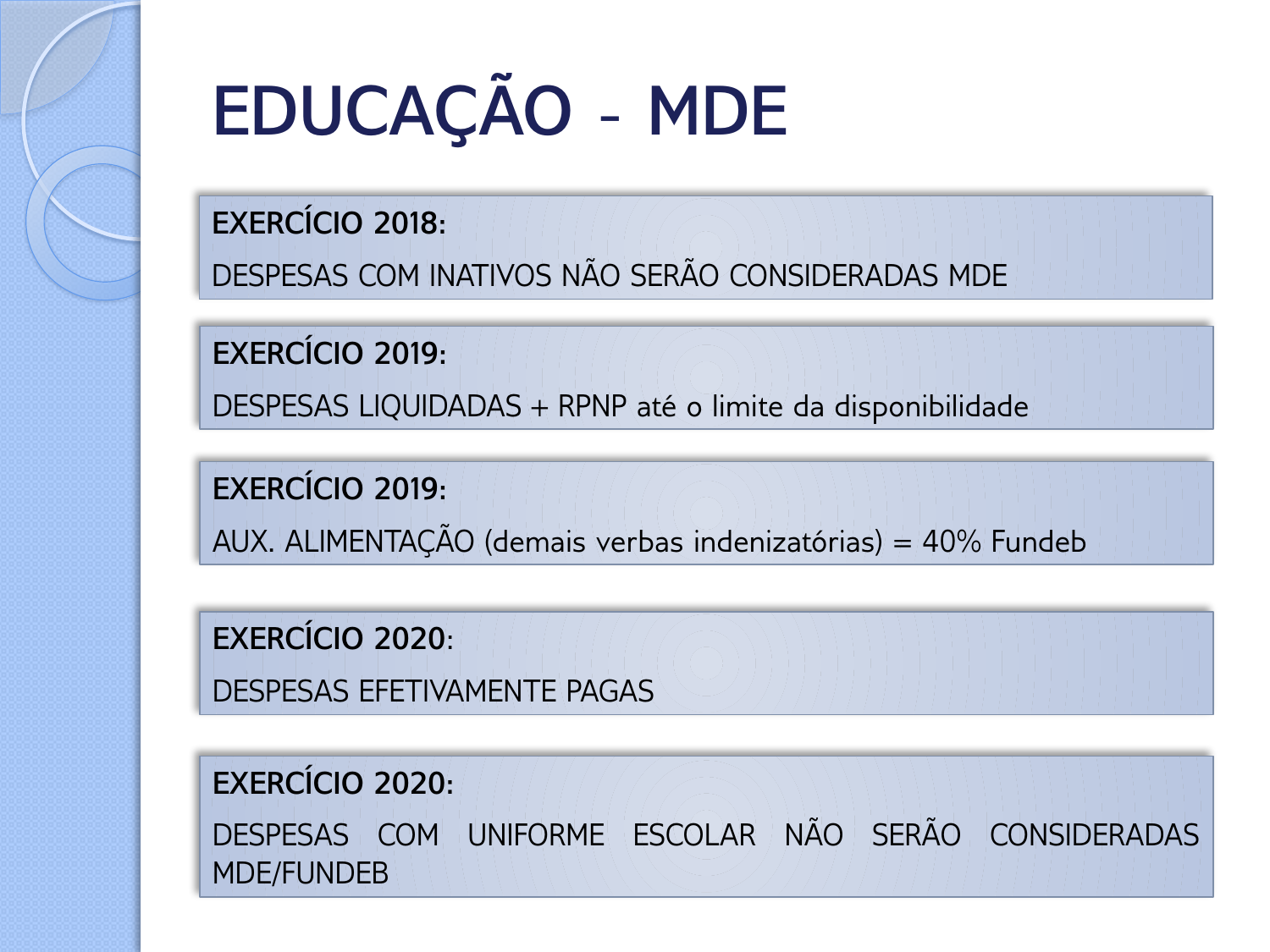

# EDUCAÇÃO - MDE
EXERCÍCIO 2018:

DESPESAS COM INATIVOS NÃO SERÃO CONSIDERADAS MDE
EXERCÍCIO 2019:

DESPESAS LIQUIDADAS + RPNP até o limite da disponibilidade
EXERCÍCIO 2019:

AUX. ALIMENTAÇÃO (demais verbas indenizatórias) = 40% Fundeb
EXERCÍCIO 2020:

DESPESAS EFETIVAMENTE PAGAS
EXERCÍCIO 2020:

DESPESAS COM UNIFORME ESCOLAR NÃO SERÃO CONSIDERADAS MDE/FUNDEB